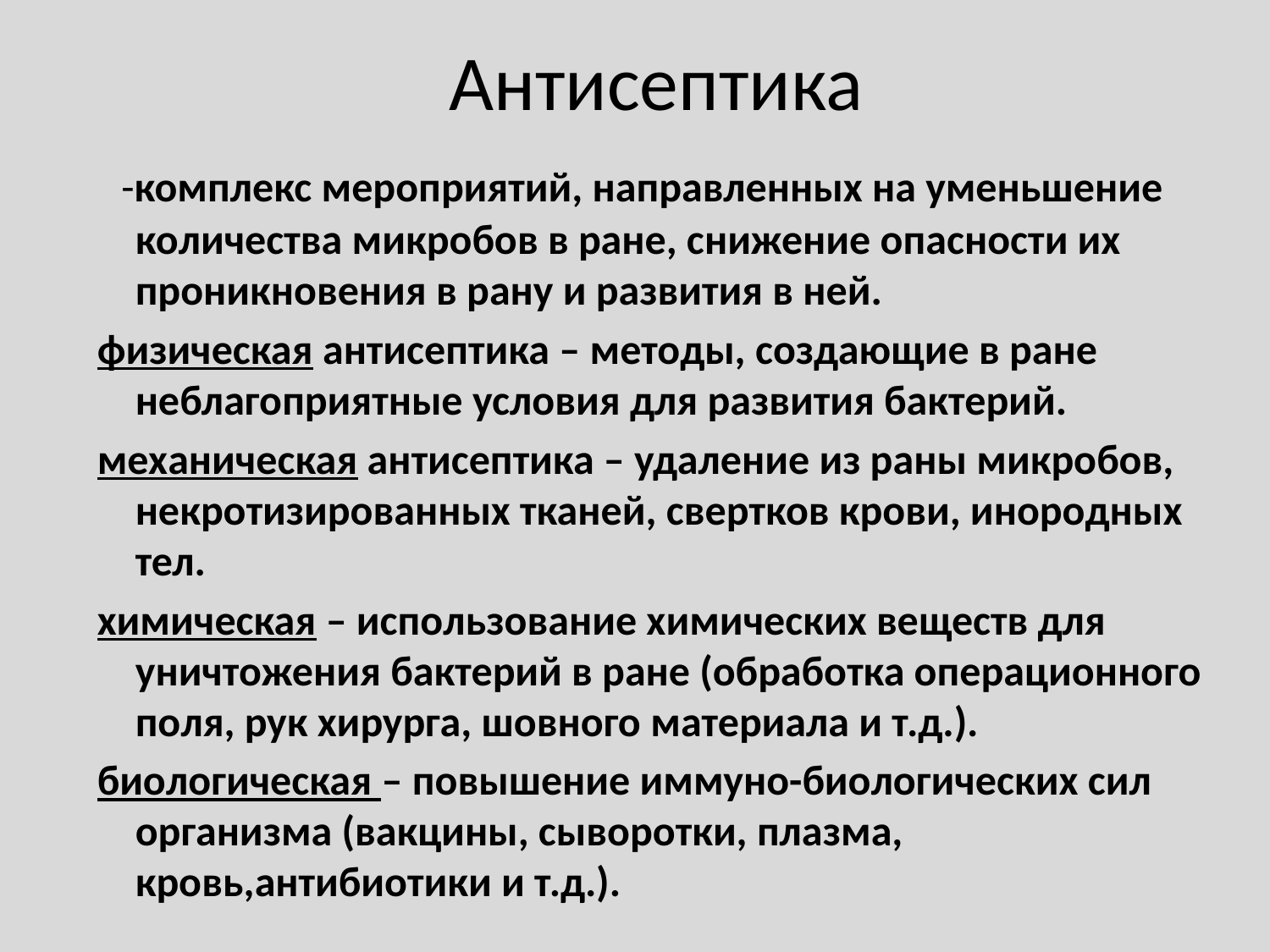

# Антисептика
   -комплекс мероприятий, направленных на уменьшение количества микробов в ране, снижение опасности их проникновения в рану и развития в ней.
 физическая антисептика – методы, создающие в ране неблагоприятные условия для развития бактерий.
 механическая антисептика – удаление из раны микробов, некротизированных тканей, свертков крови, инородных тел.
 химическая – использование химических веществ для уничтожения бактерий в ране (обработка операционного поля, рук хирурга, шовного материала и т.д.).
 биологическая – повышение иммуно-биологических сил организма (вакцины, сыворотки, плазма, кровь,антибиотики и т.д.).